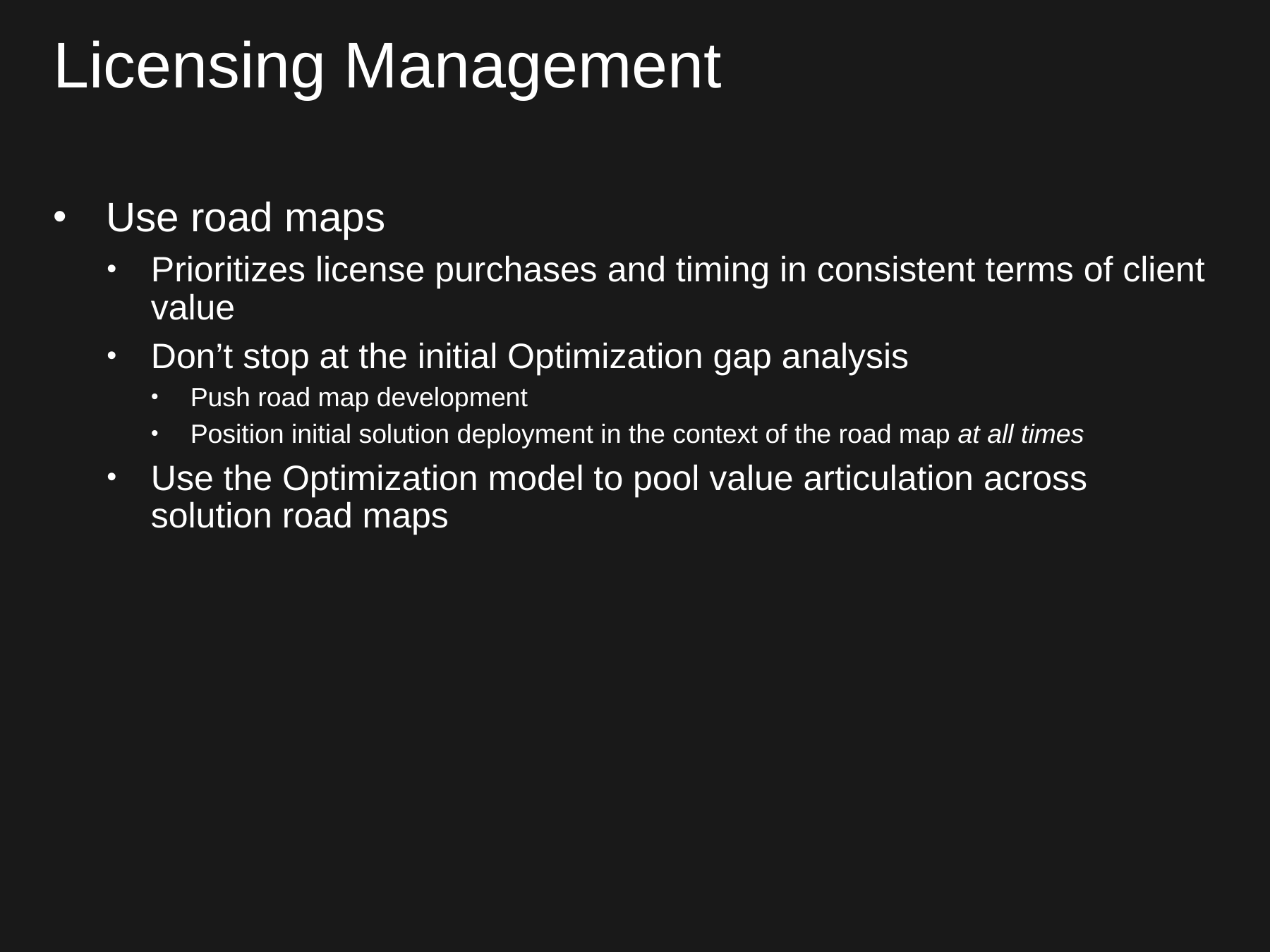

# Licensing Management
Use road maps
Prioritizes license purchases and timing in consistent terms of client value
Don’t stop at the initial Optimization gap analysis
Push road map development
Position initial solution deployment in the context of the road map at all times
Use the Optimization model to pool value articulation across solution road maps